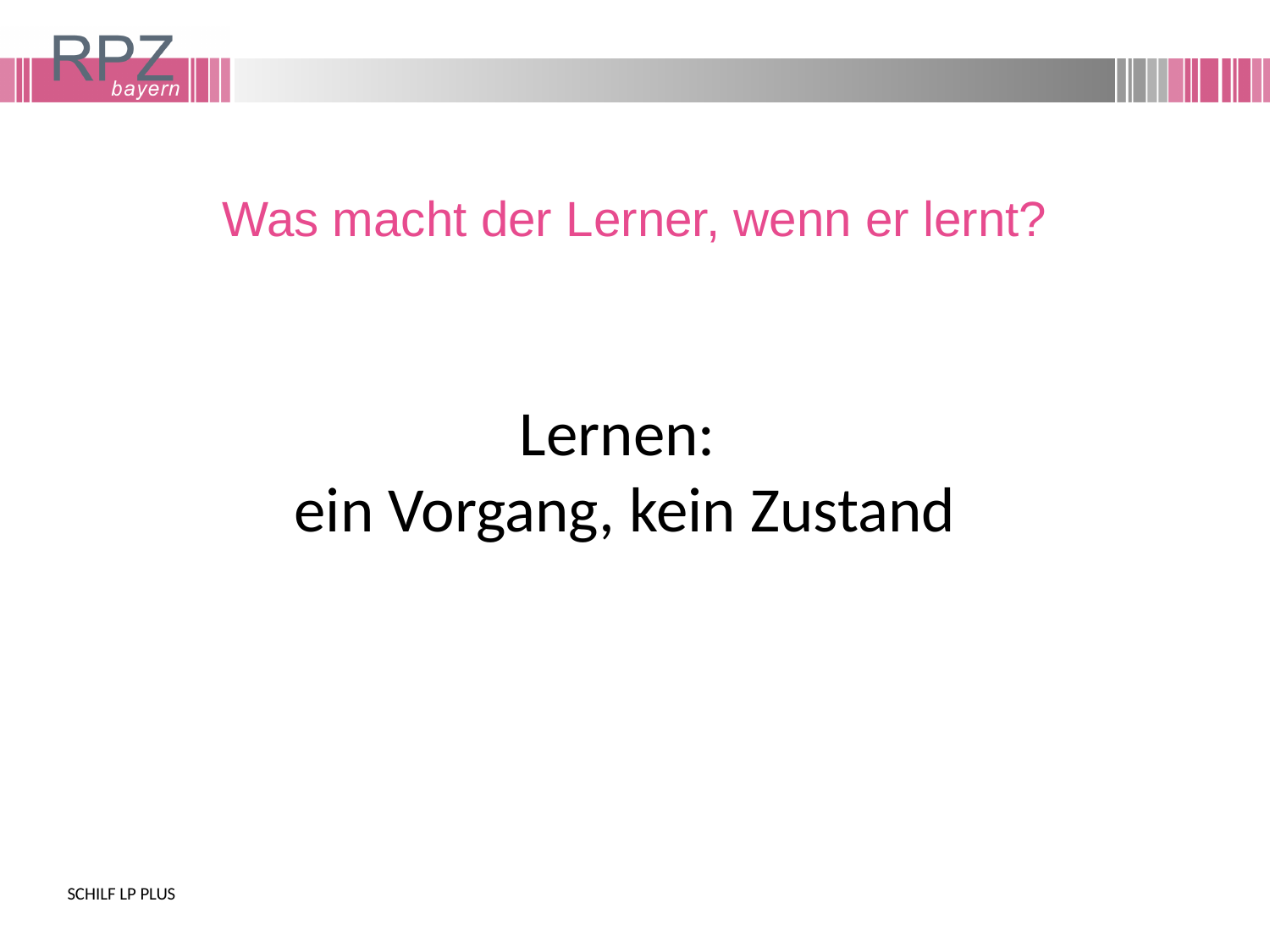

# Was macht der Lerner, wenn er lernt?
Lernen:
ein Vorgang, kein Zustand